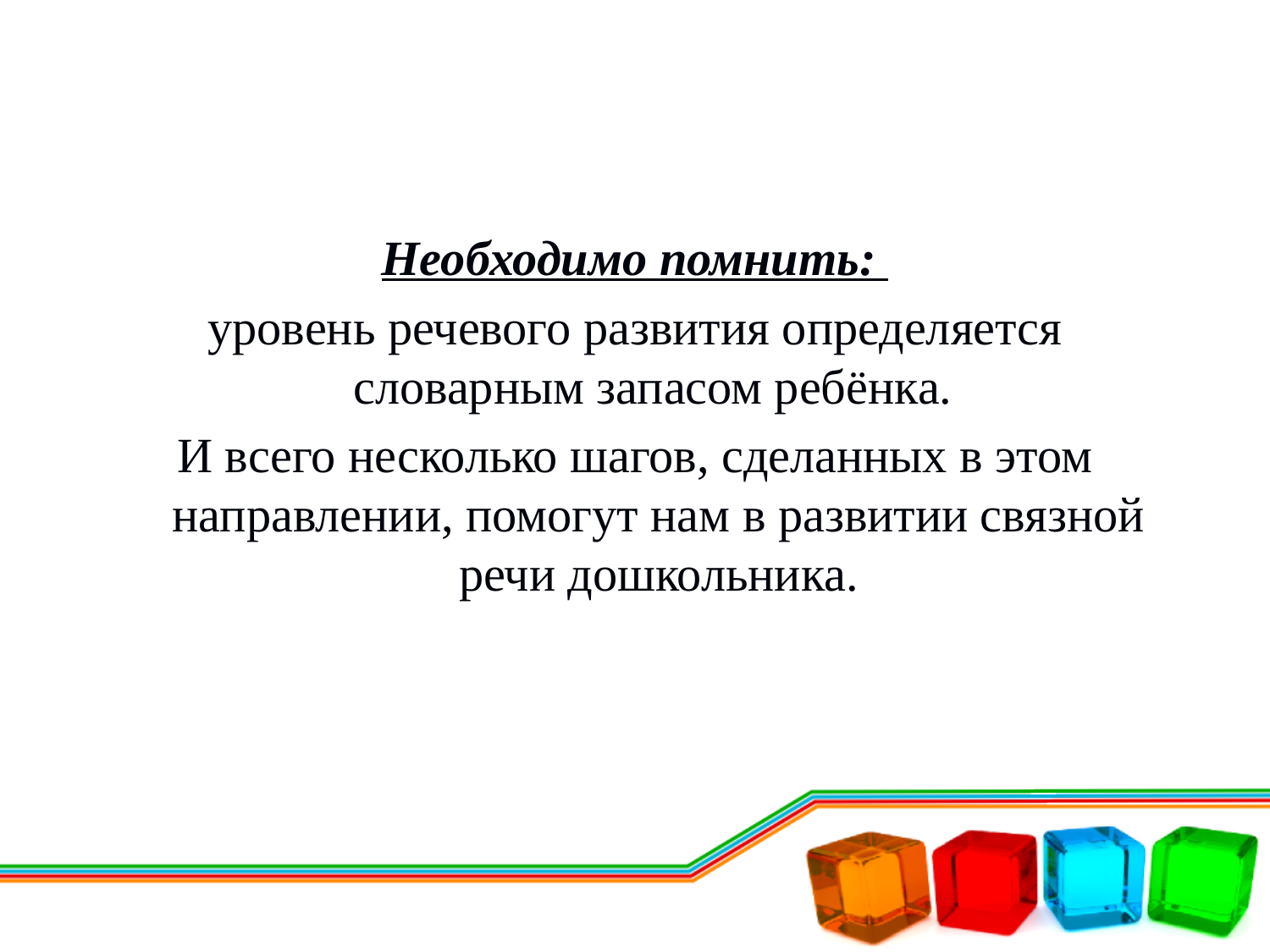

#

Необходимо помнить:
уровень речевого развития определяется словарным запасом ребёнка.
И всего несколько шагов, сделанных в этом направлении, помогут нам в развитии связной речи дошкольника.